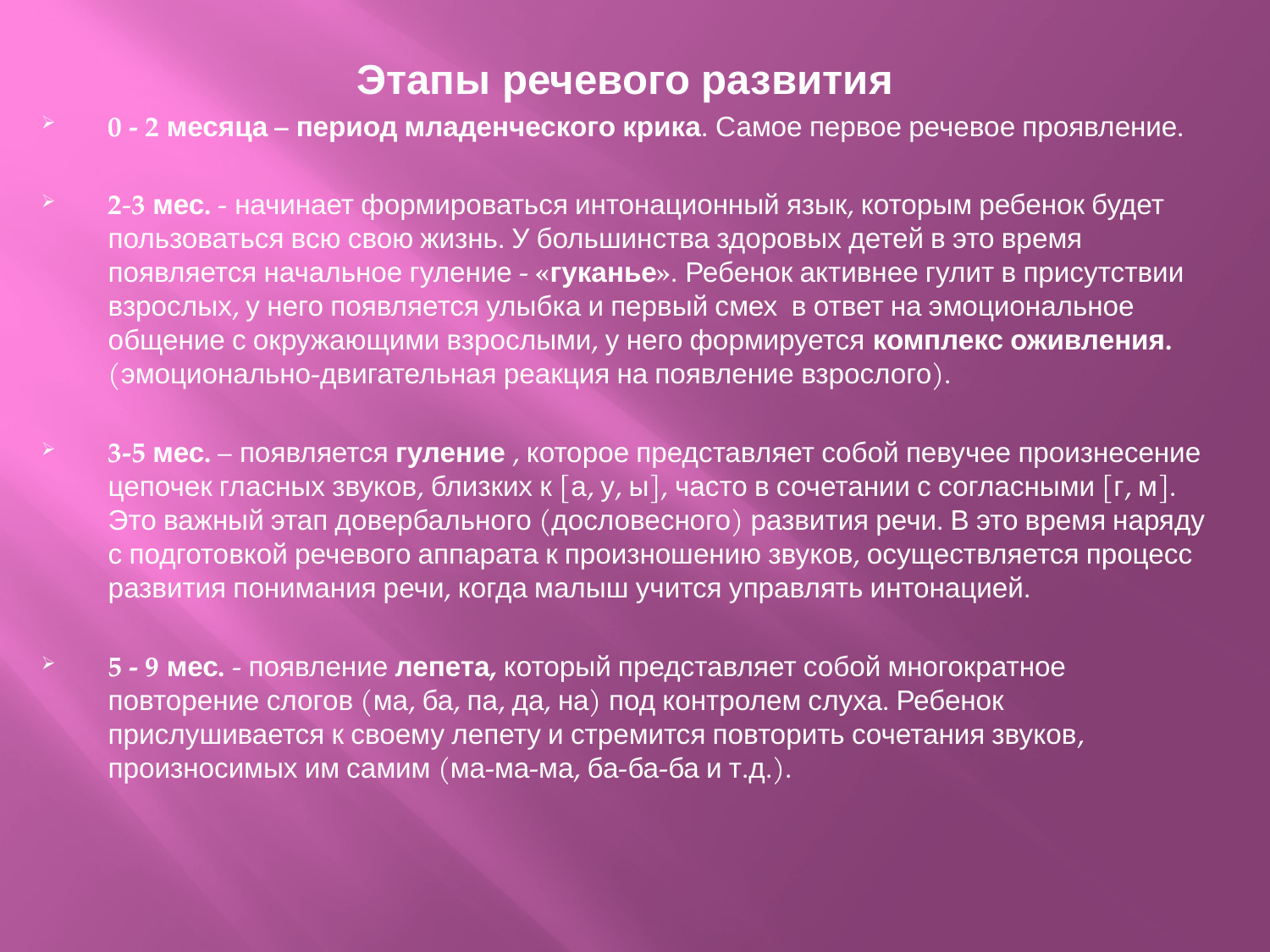

Этапы речевого развития
0 - 2 месяца – период младенческого крика. Самое первое речевое проявление.

2-3 мес. - начинает формироваться интонационный язык, которым ребенок будет пользоваться всю свою жизнь. У большинства здоровых детей в это время появляется начальное гуление - «гуканье». Ребенок активнее гулит в присутствии взрослых, у него появляется улыбка и первый смех  в ответ на эмоциональное общение с окружающими взрослыми, у него формируется комплекс оживления. (эмоционально-двигательная реакция на появление взрослого).

3-5 мес. – появляется гуление , которое представляет собой певучее произнесение цепочек гласных звуков, близких к [а, у, ы], часто в сочетании с согласными [г, м]. Это важный этап довербального (дословесного) развития речи. В это время наряду с подготовкой речевого аппарата к произношению звуков, осуществляется процесс развития понимания речи, когда малыш учится управлять интонацией.

5 - 9 мес. - появление лепета, который представляет собой многократное повторение слогов (ма, ба, па, да, на) под контролем слуха. Ребенок прислушивается к своему лепету и стремится повторить сочетания звуков, произносимых им самим (ма-ма-ма, ба-ба-ба и т.д.).